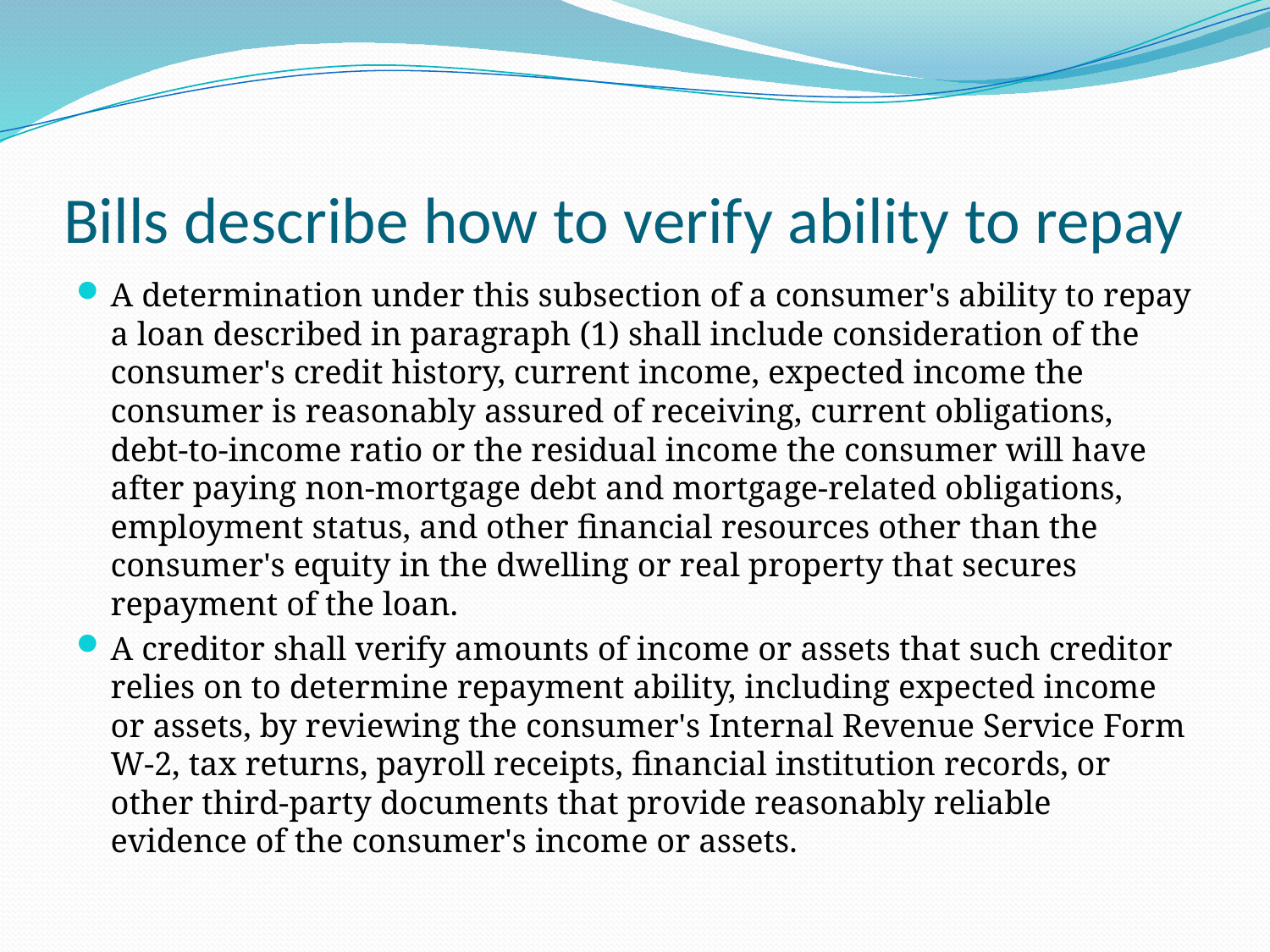

Bills describe how to verify ability to repay
A determination under this subsection of a consumer's ability to repay a loan described in paragraph (1) shall include consideration of the consumer's credit history, current income, expected income the consumer is reasonably assured of receiving, current obligations, debt-to-income ratio or the residual income the consumer will have after paying non-mortgage debt and mortgage-related obligations, employment status, and other financial resources other than the consumer's equity in the dwelling or real property that secures repayment of the loan.
A creditor shall verify amounts of income or assets that such creditor relies on to determine repayment ability, including expected income or assets, by reviewing the consumer's Internal Revenue Service Form W-2, tax returns, payroll receipts, financial institution records, or other third-party documents that provide reasonably reliable evidence of the consumer's income or assets.